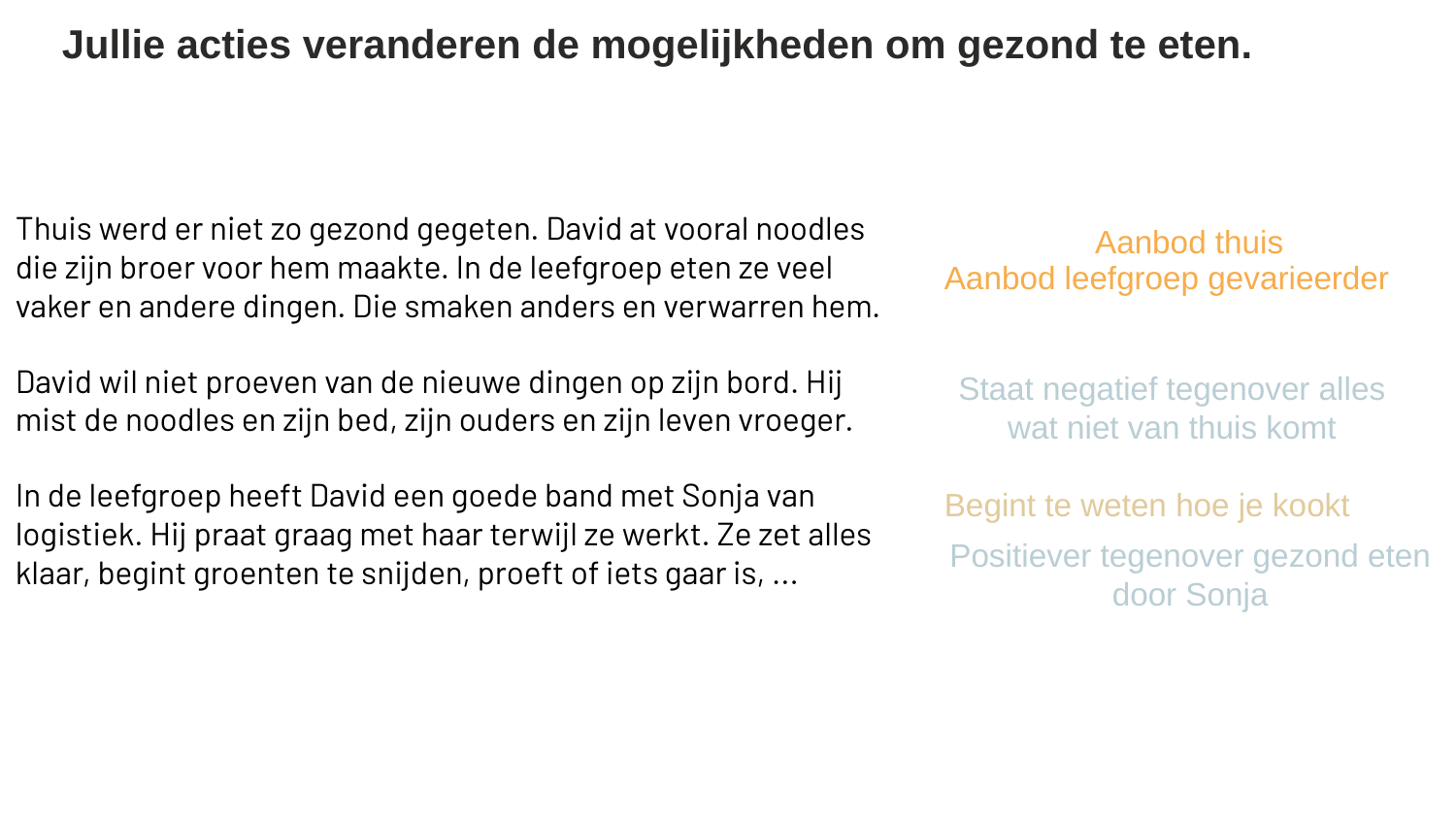

Jullie acties veranderen de mogelijkheden om gezond te eten.
Thuis werd er niet zo gezond gegeten. David at vooral noodles die zijn broer voor hem maakte. In de leefgroep eten ze veel vaker en andere dingen. Die smaken anders en verwarren hem.
David wil niet proeven van de nieuwe dingen op zijn bord. Hij mist de noodles en zijn bed, zijn ouders en zijn leven vroeger.
In de leefgroep heeft David een goede band met Sonja van logistiek. Hij praat graag met haar terwijl ze werkt. Ze zet alles klaar, begint groenten te snijden, proeft of iets gaar is, ...
Aanbod thuis
Aanbod leefgroep gevarieerder
Staat negatief tegenover alles wat niet van thuis komt
30/09/2025
Begint te weten hoe je kookt
Positiever tegenover gezond eten door Sonja